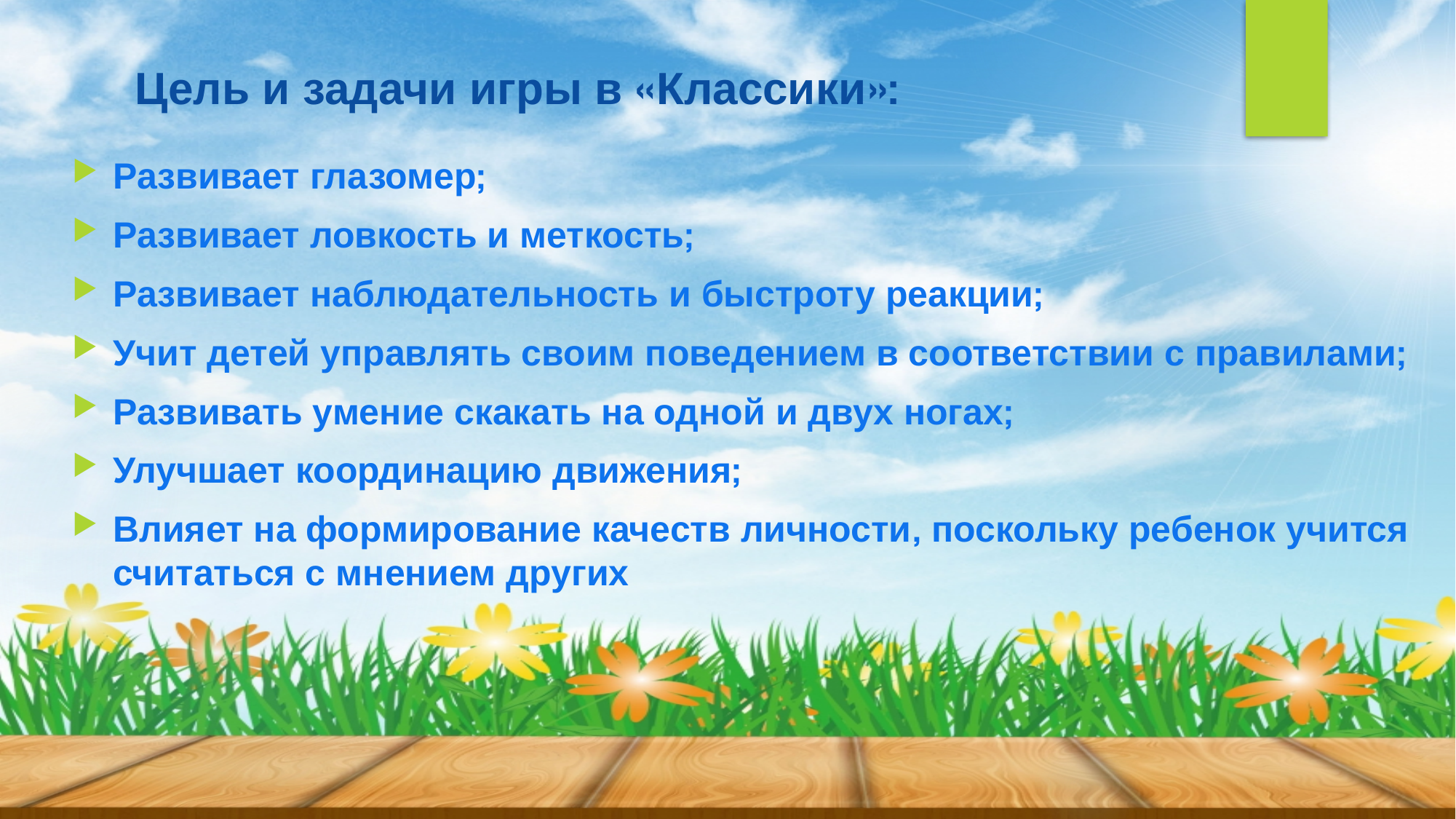

# Цель и задачи игры в «Классики»:
Развивает глазомер;
Развивает ловкость и меткость;
Развивает наблюдательность и быстроту реакции;
Учит детей управлять своим поведением в соответствии с правилами;
Развивать умение скакать на одной и двух ногах;
Улучшает координацию движения;
Влияет на формирование качеств личности, поскольку ребенок учится считаться с мнением других